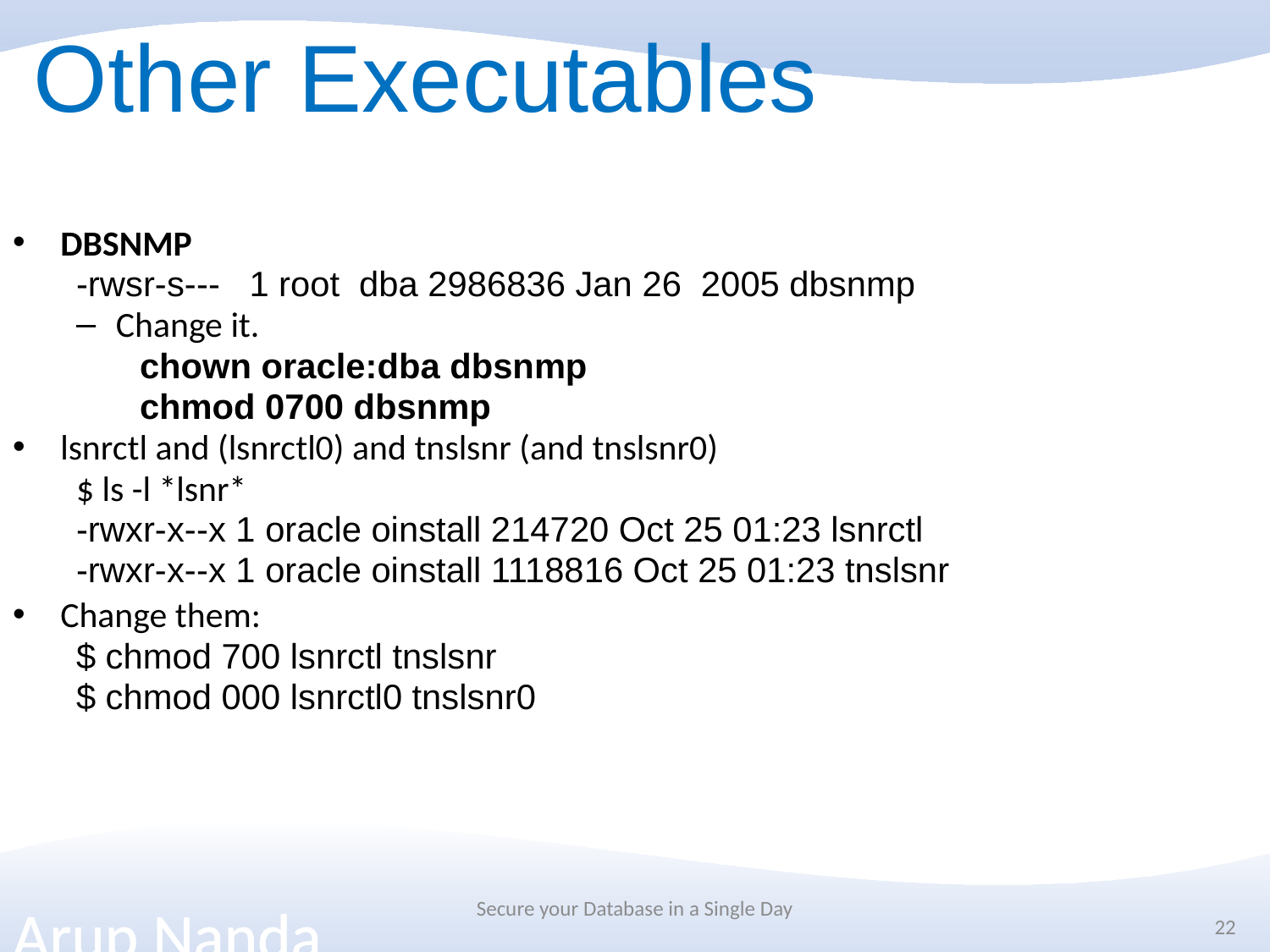

# Other Executables
DBSNMP
-rwsr-s---   1 root  dba 2986836 Jan 26  2005 dbsnmp
Change it.
chown oracle:dba dbsnmp
chmod 0700 dbsnmp
lsnrctl and (lsnrctl0) and tnslsnr (and tnslsnr0)
$ ls -l *lsnr*
-rwxr-x--x 1 oracle oinstall 214720 Oct 25 01:23 lsnrctl
-rwxr-x--x 1 oracle oinstall 1118816 Oct 25 01:23 tnslsnr
Change them:
$ chmod 700 lsnrctl tnslsnr
$ chmod 000 lsnrctl0 tnslsnr0
Secure your Database in a Single Day
22